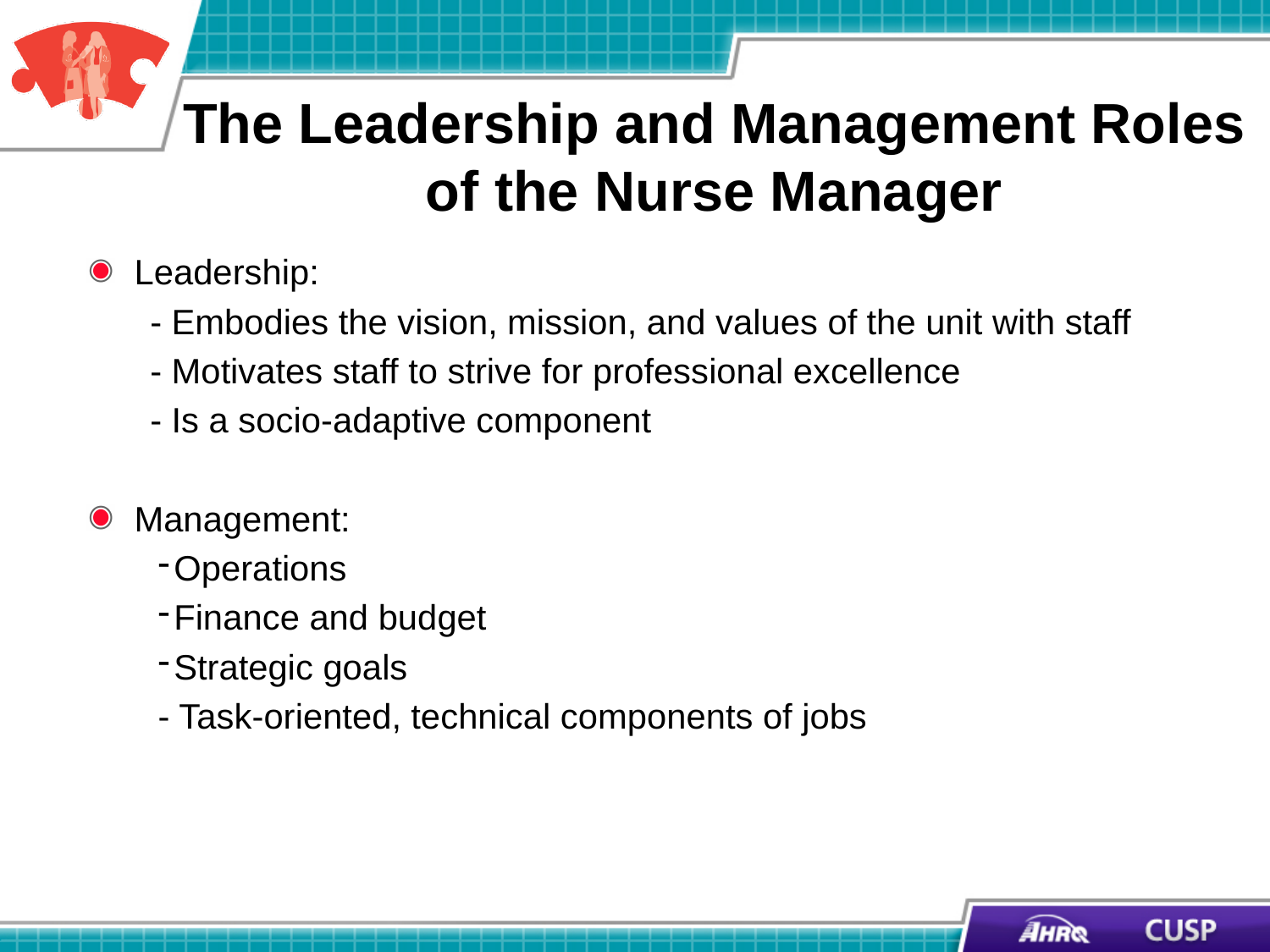

# The Leadership and Management Roles of the Nurse Manager
Leadership:
- Embodies the vision, mission, and values of the unit with staff
- Motivates staff to strive for professional excellence
- Is a socio-adaptive component

Management:
Operations
Finance and budget
Strategic goals
- Task-oriented, technical components of jobs